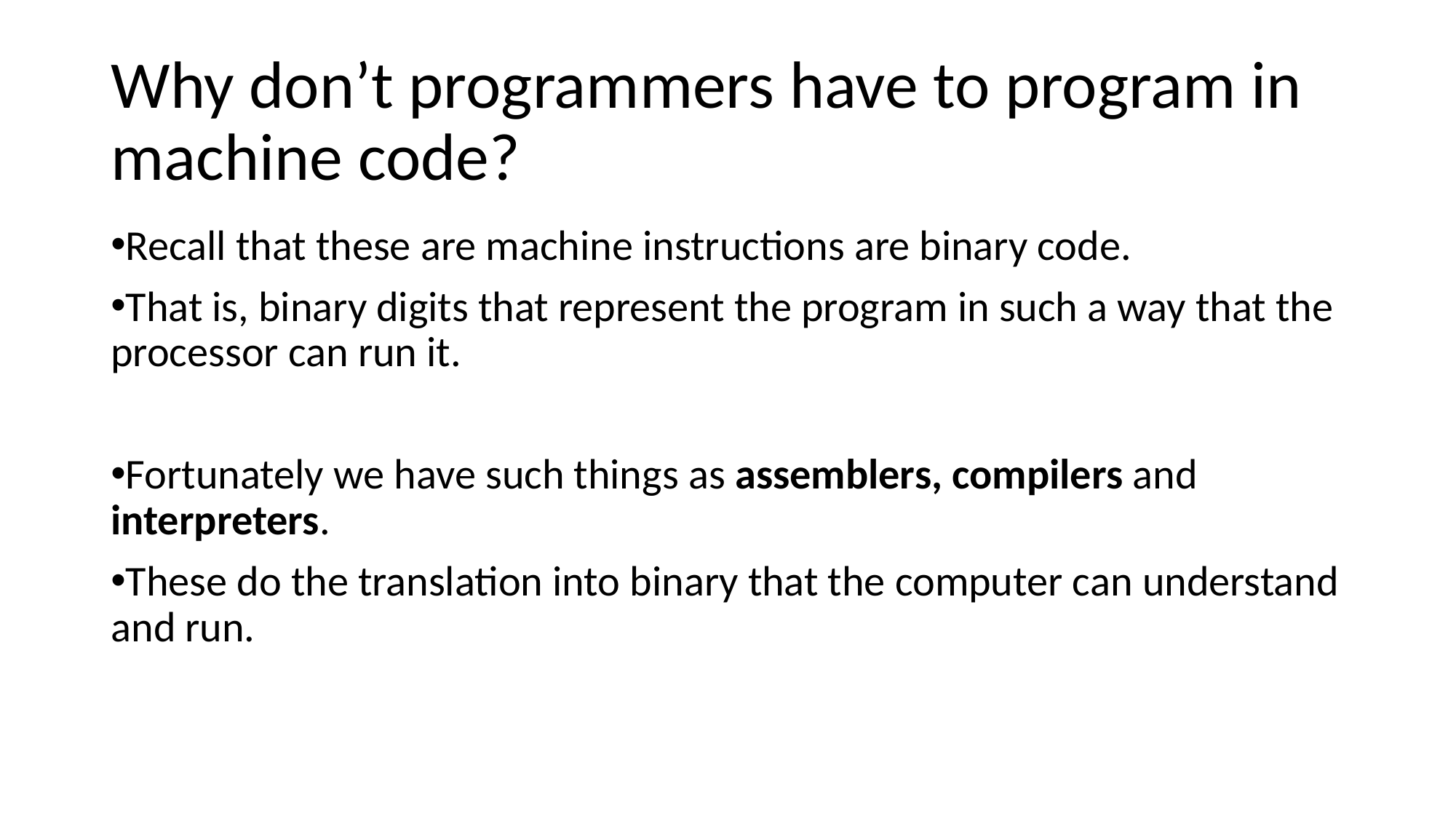

# Why don’t programmers have to program in machine code?
Recall that these are machine instructions are binary code.
That is, binary digits that represent the program in such a way that the processor can run it.

Fortunately we have such things as assemblers, compilers and interpreters.
These do the translation into binary that the computer can understand and run.